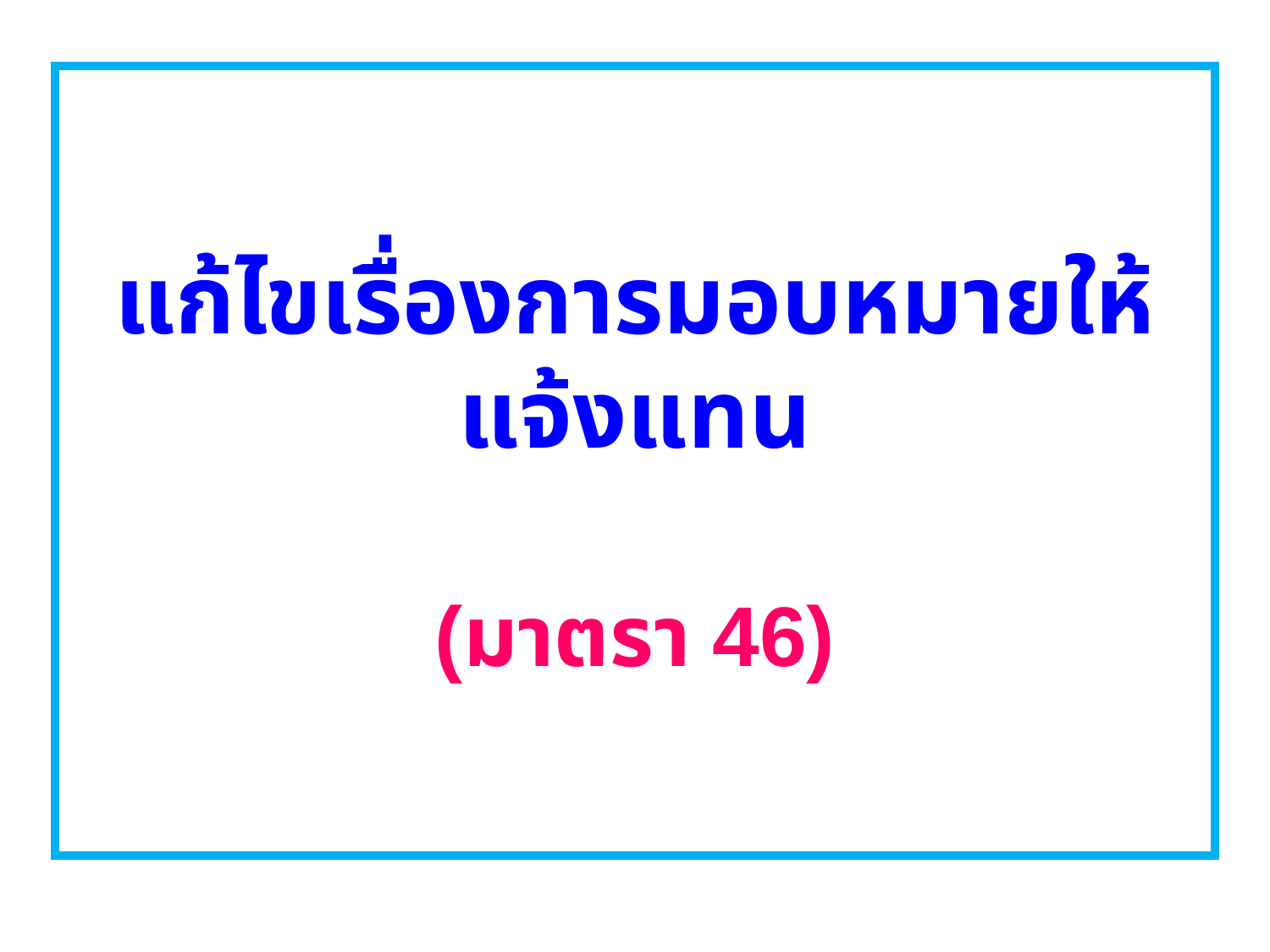

แก้ไขเรื่องการมอบหมายให้แจ้งแทน

(มาตรา 46)